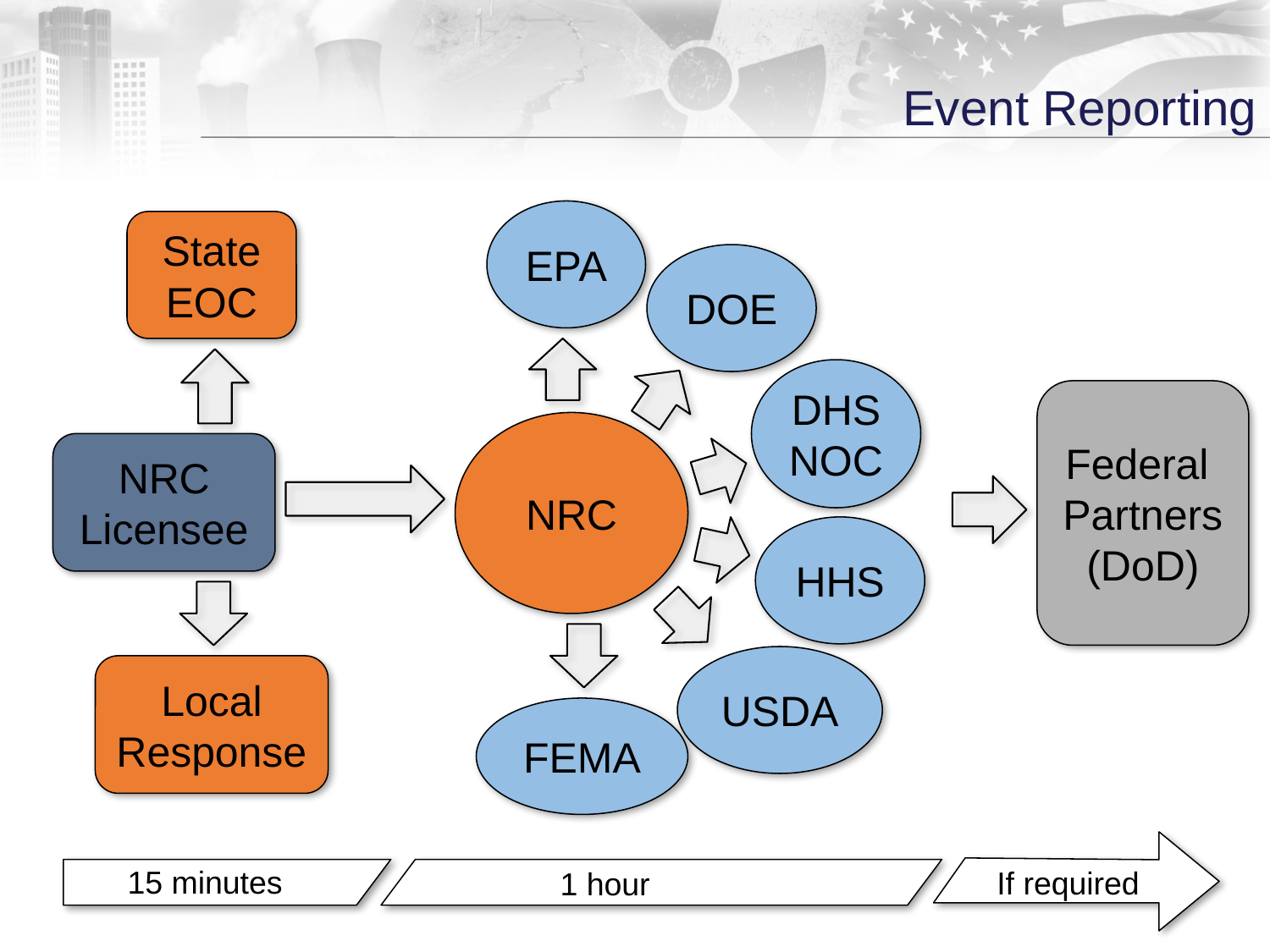

# Event Reporting
EPA
State
EOC
DOE

DHS NOC

Federal
Partners
(DoD)
NRC
NRC
Licensee

HHS

USDA
Local Response
FEMA

15 minutes
If required
1 hour